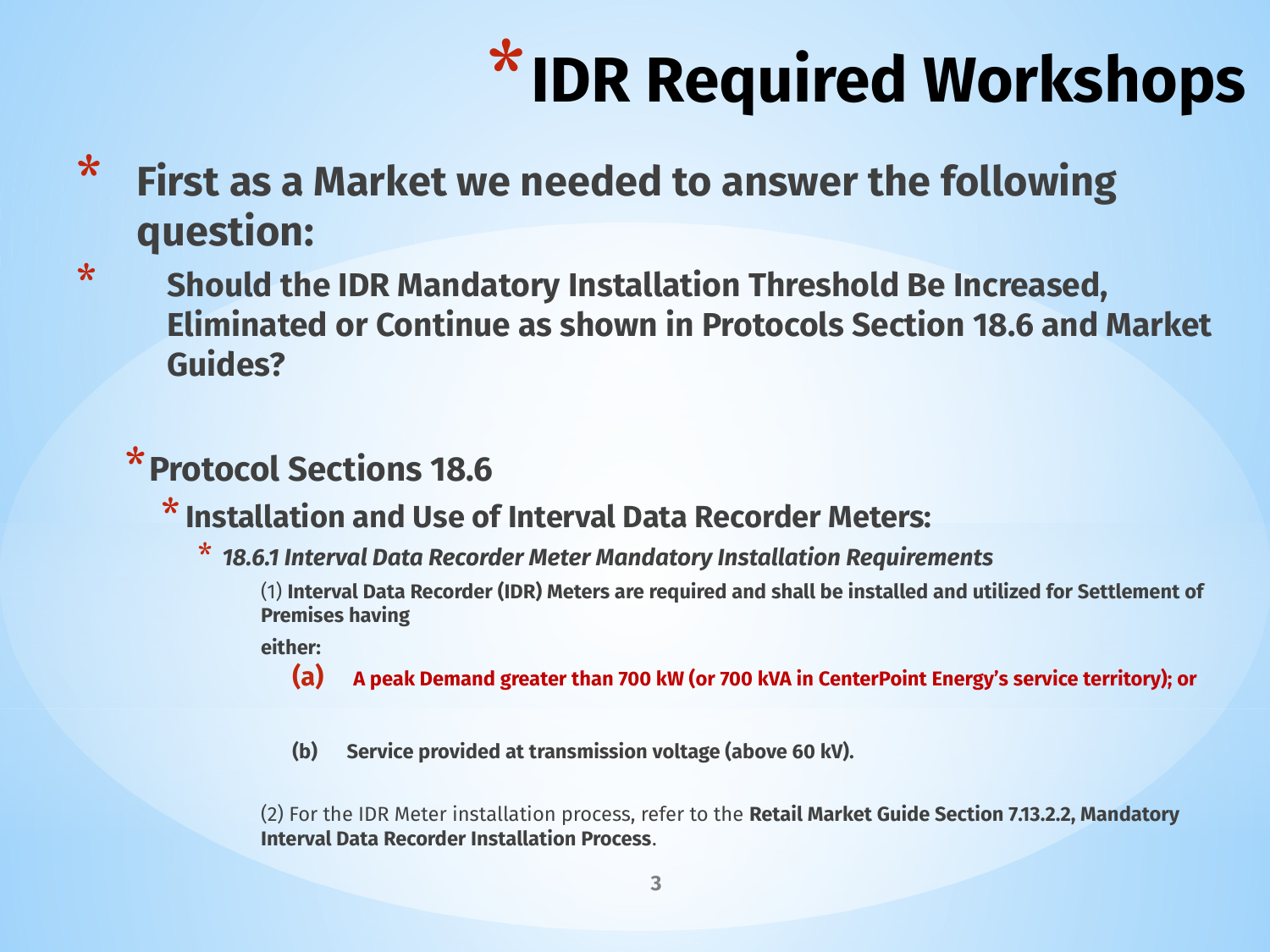

# IDR Required Workshops
First as a Market we needed to answer the following question:
Should the IDR Mandatory Installation Threshold Be Increased, Eliminated or Continue as shown in Protocols Section 18.6 and Market Guides?

Protocol Sections 18.6
Installation and Use of Interval Data Recorder Meters:
18.6.1 Interval Data Recorder Meter Mandatory Installation Requirements
(1) Interval Data Recorder (IDR) Meters are required and shall be installed and utilized for Settlement of Premises having
either:
A peak Demand greater than 700 kW (or 700 kVA in CenterPoint Energy’s service territory); or

(b)      Service provided at transmission voltage (above 60 kV).

(2) For the IDR Meter installation process, refer to the Retail Market Guide Section 7.13.2.2, Mandatory Interval Data Recorder Installation Process.
3